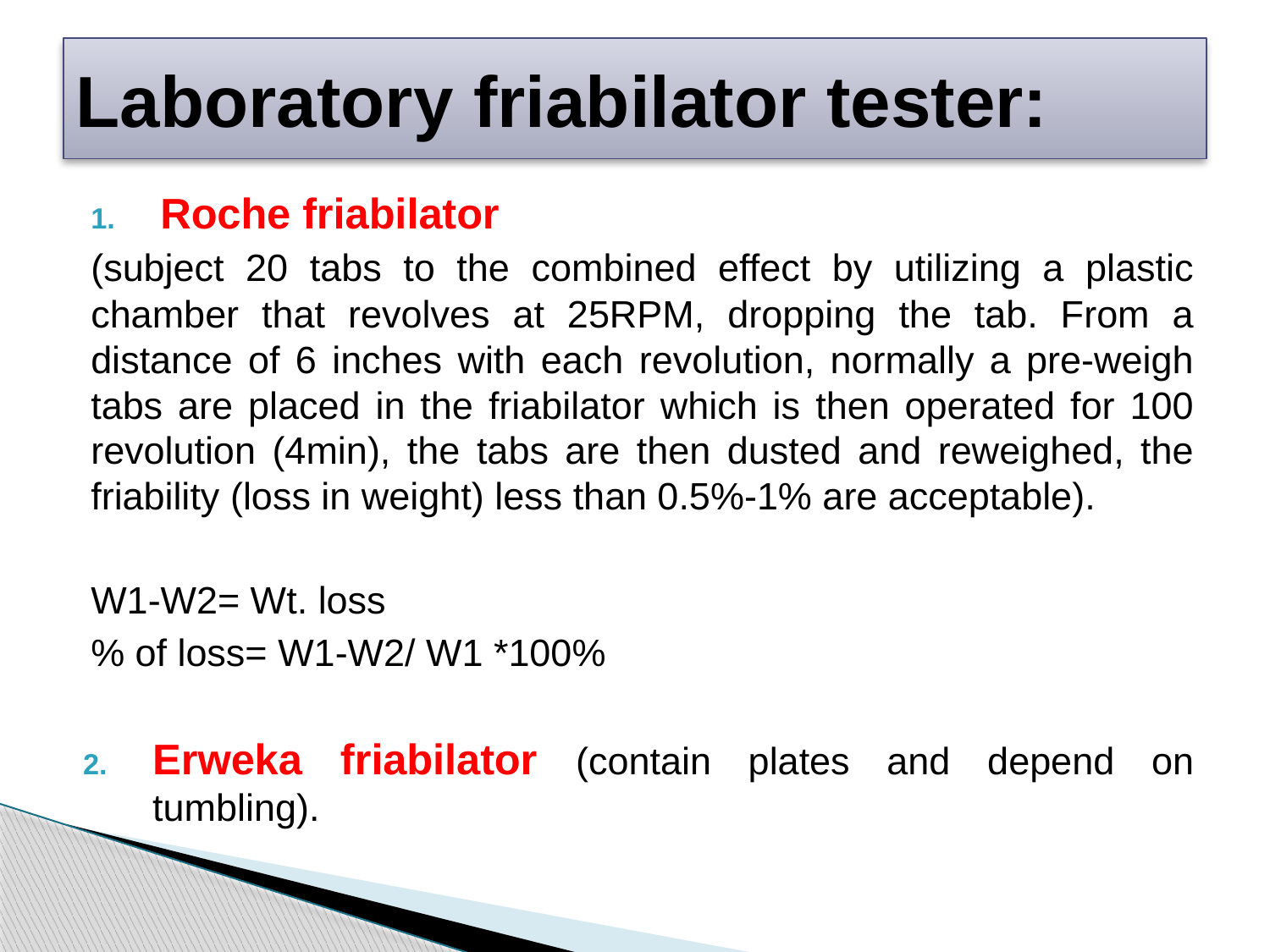

# Laboratory friabilator tester:
Roche friabilator
(subject 20 tabs to the combined effect by utilizing a plastic chamber that revolves at 25RPM, dropping the tab. From a distance of 6 inches with each revolution, normally a pre-weigh tabs are placed in the friabilator which is then operated for 100 revolution (4min), the tabs are then dusted and reweighed, the friability (loss in weight) less than 0.5%-1% are acceptable).

W1-W2= Wt. loss
% of loss= W1-W2/ W1 *100%

Erweka friabilator (contain plates and depend on tumbling).